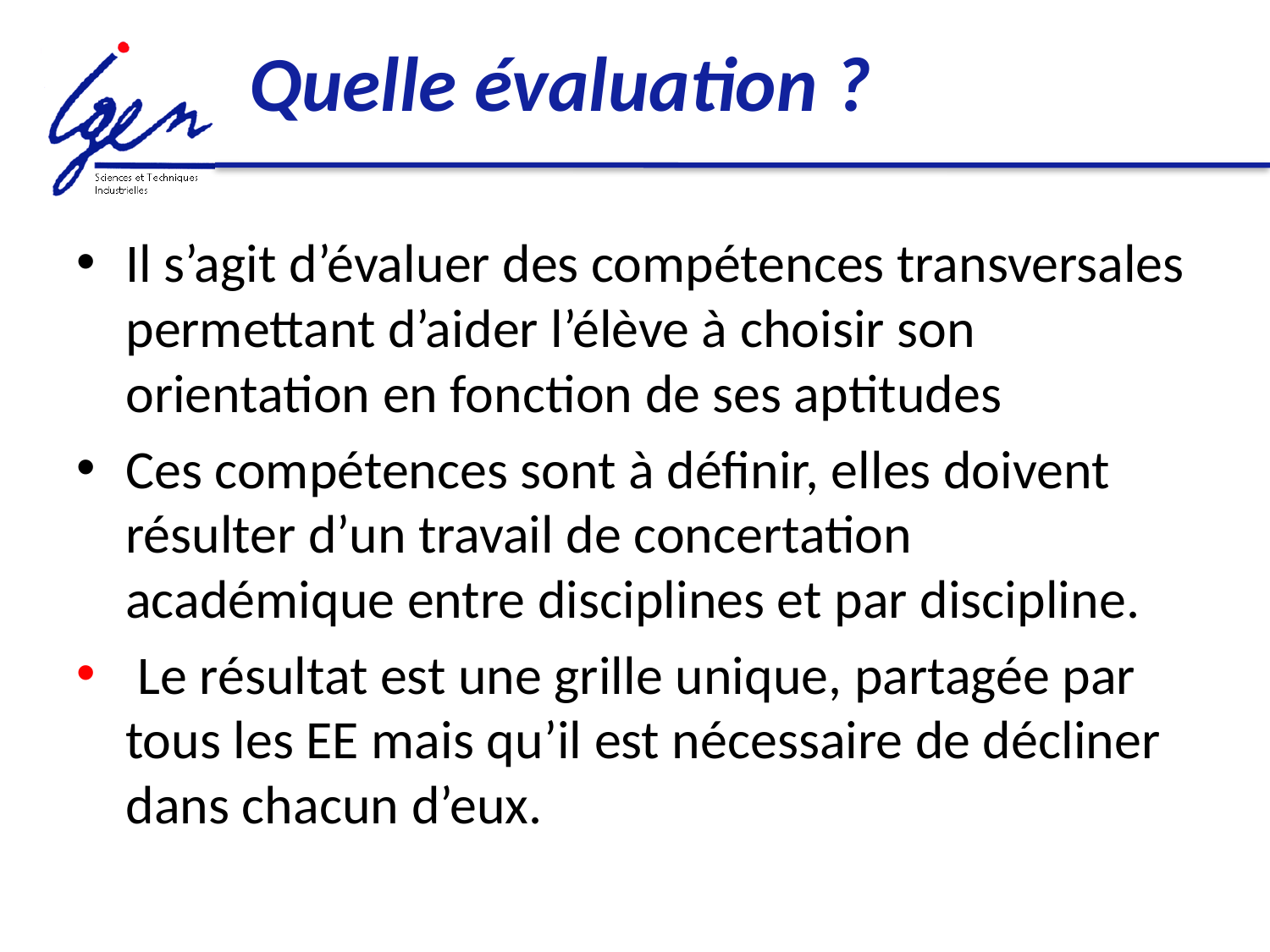

# Quelle évaluation ?
Il s’agit d’évaluer des compétences transversales permettant d’aider l’élève à choisir son orientation en fonction de ses aptitudes
Ces compétences sont à définir, elles doivent résulter d’un travail de concertation académique entre disciplines et par discipline.
 Le résultat est une grille unique, partagée par tous les EE mais qu’il est nécessaire de décliner dans chacun d’eux.